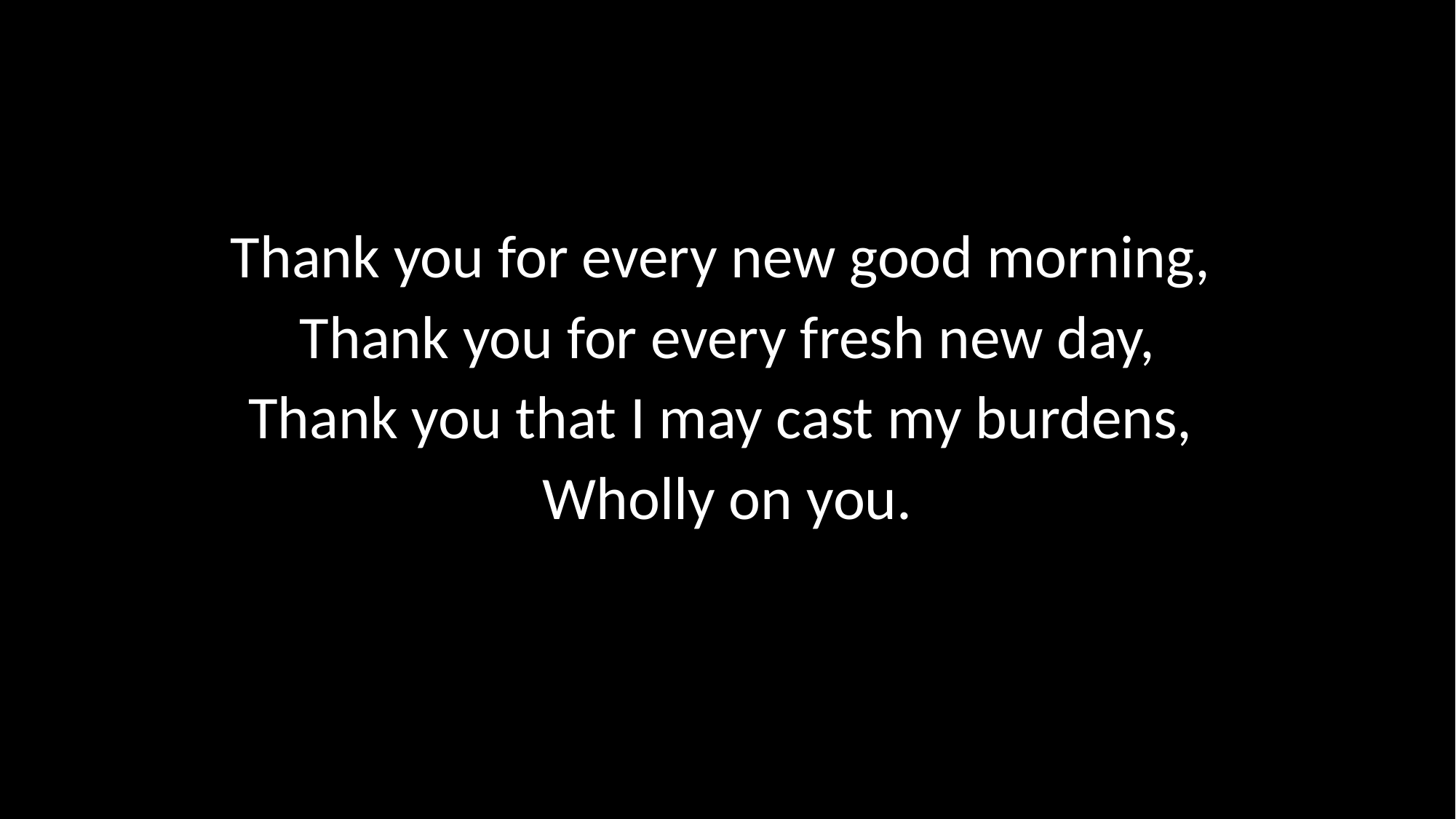

Thank you for every new good morning,
Thank you for every fresh new day,
Thank you that I may cast my burdens,
Wholly on you.